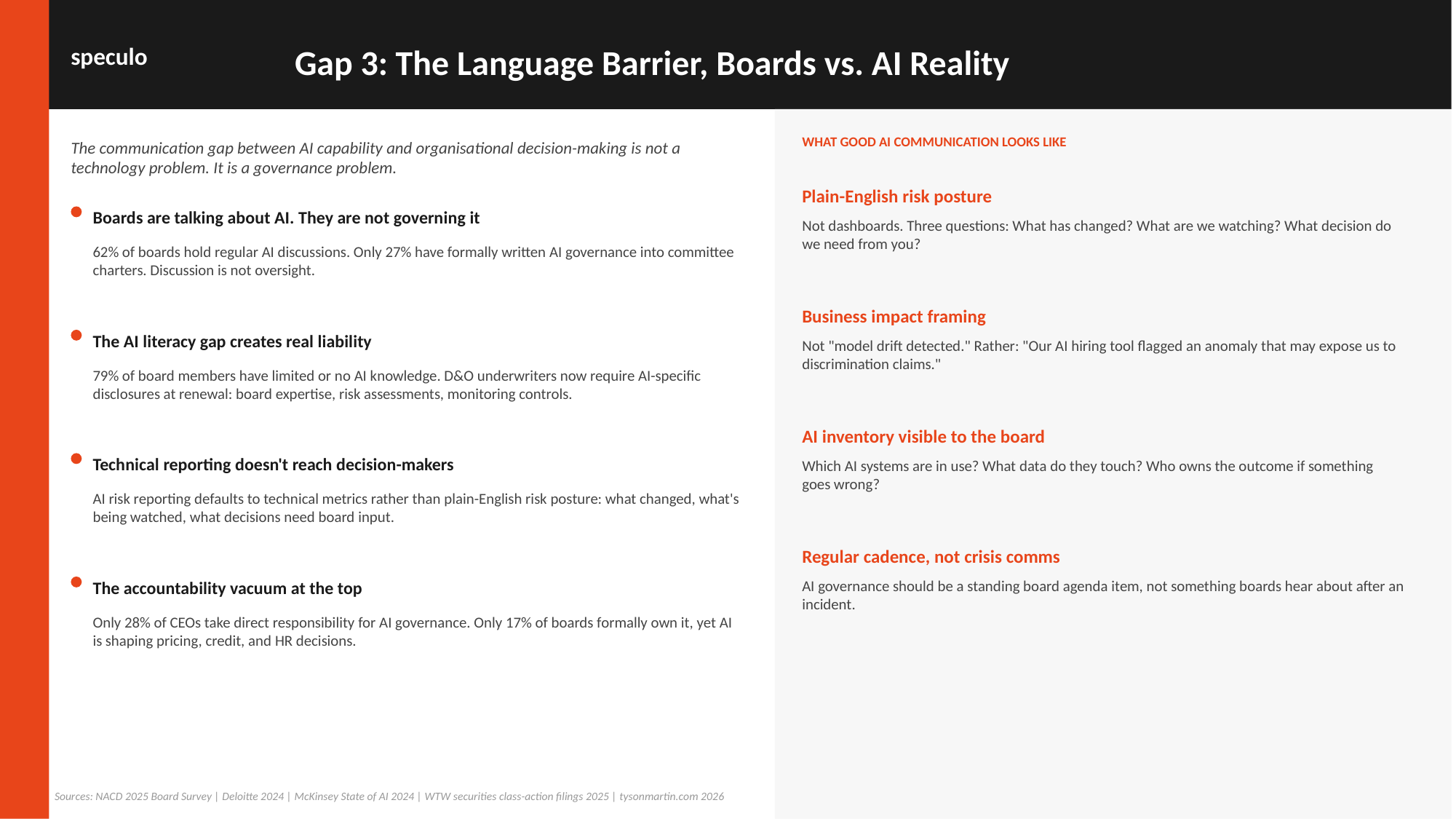

Gap 3: The Language Barrier, Boards vs. AI Reality
speculo

WHAT GOOD AI COMMUNICATION LOOKS LIKE
The communication gap between AI capability and organisational decision-making is not a
technology problem. It is a governance problem.
Plain-English risk posture

Boards are talking about AI. They are not governing it
Not dashboards. Three questions: What has changed? What are we watching? What decision do
we need from you?
62% of boards hold regular AI discussions. Only 27% have formally written AI governance into committee
charters. Discussion is not oversight.
Business impact framing

The AI literacy gap creates real liability
Not "model drift detected." Rather: "Our AI hiring tool flagged an anomaly that may expose us to
discrimination claims."
79% of board members have limited or no AI knowledge. D&O underwriters now require AI-specific
disclosures at renewal: board expertise, risk assessments, monitoring controls.
AI inventory visible to the board

Technical reporting doesn't reach decision-makers
Which AI systems are in use? What data do they touch? Who owns the outcome if something
goes wrong?
AI risk reporting defaults to technical metrics rather than plain-English risk posture: what changed, what's
being watched, what decisions need board input.
Regular cadence, not crisis comms

AI governance should be a standing board agenda item, not something boards hear about after an
The accountability vacuum at the top
incident.
Only 28% of CEOs take direct responsibility for AI governance. Only 17% of boards formally own it, yet AI
is shaping pricing, credit, and HR decisions.
Sources: NACD 2025 Board Survey | Deloitte 2024 | McKinsey State of AI 2024 | WTW securities class-action filings 2025 | tysonmartin.com 2026